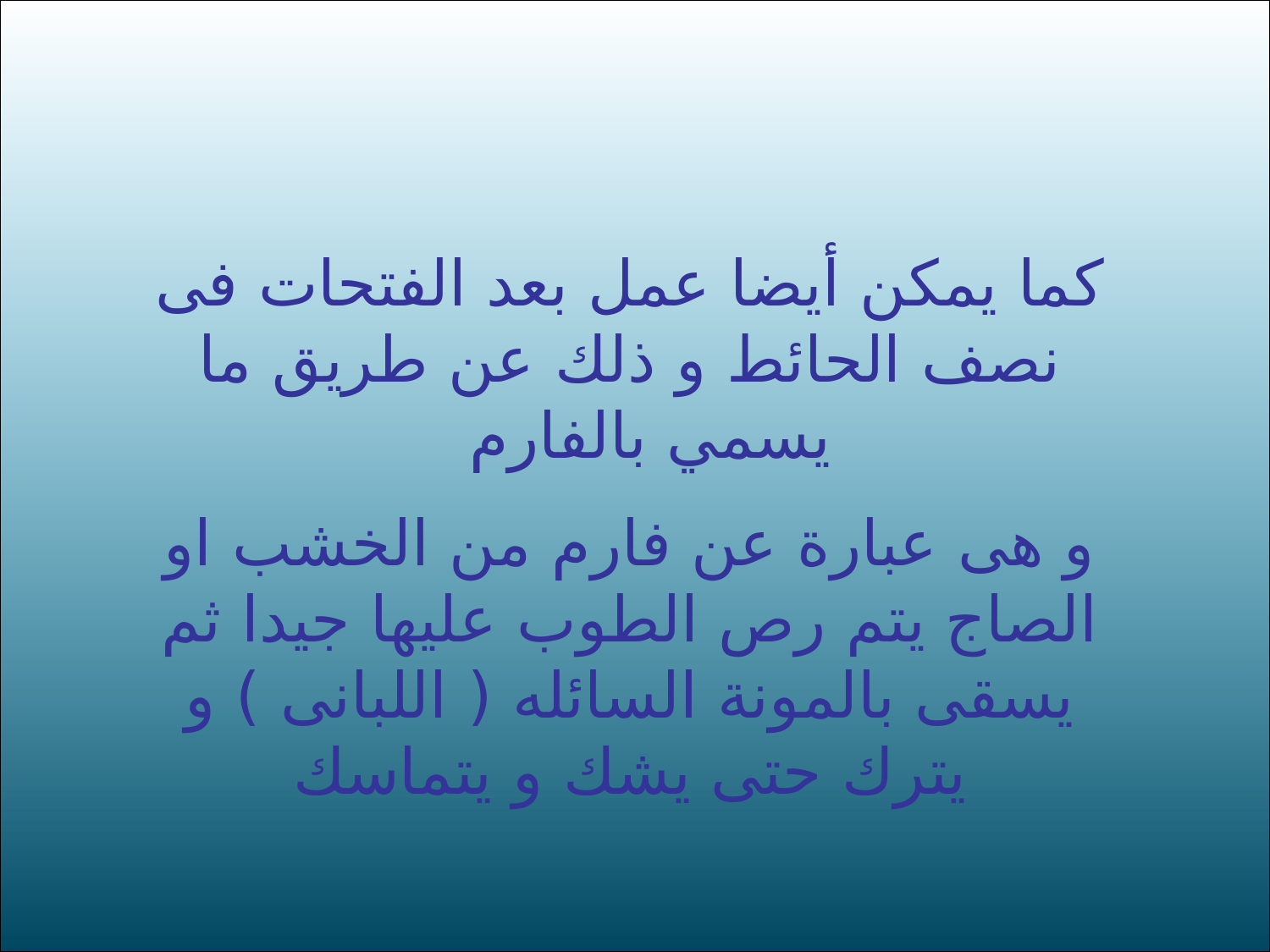

كما يمكن أيضا عمل بعد الفتحات فى نصف الحائط و ذلك عن طريق ما يسمي بالفارم
و هى عبارة عن فارم من الخشب او الصاج يتم رص الطوب عليها جيدا ثم يسقى بالمونة السائله ( اللبانى ) و يترك حتى يشك و يتماسك